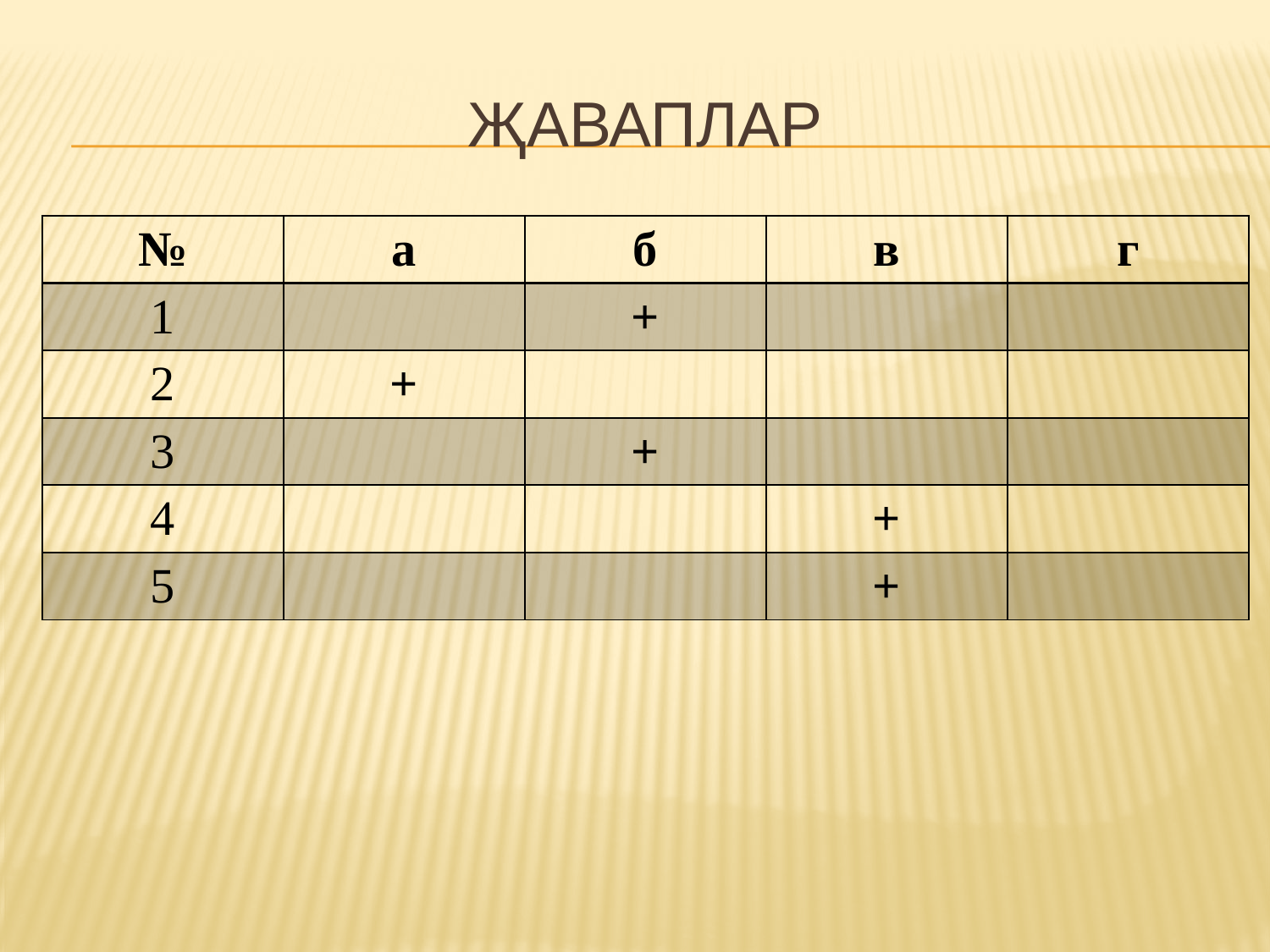

# Җаваплар
| № | а | б | в | г |
| --- | --- | --- | --- | --- |
| 1 |  | + |  |  |
| 2 | + |  |  |  |
| 3 |  | + |  |  |
| 4 |  |  | + |  |
| 5 |  |  | + |  |